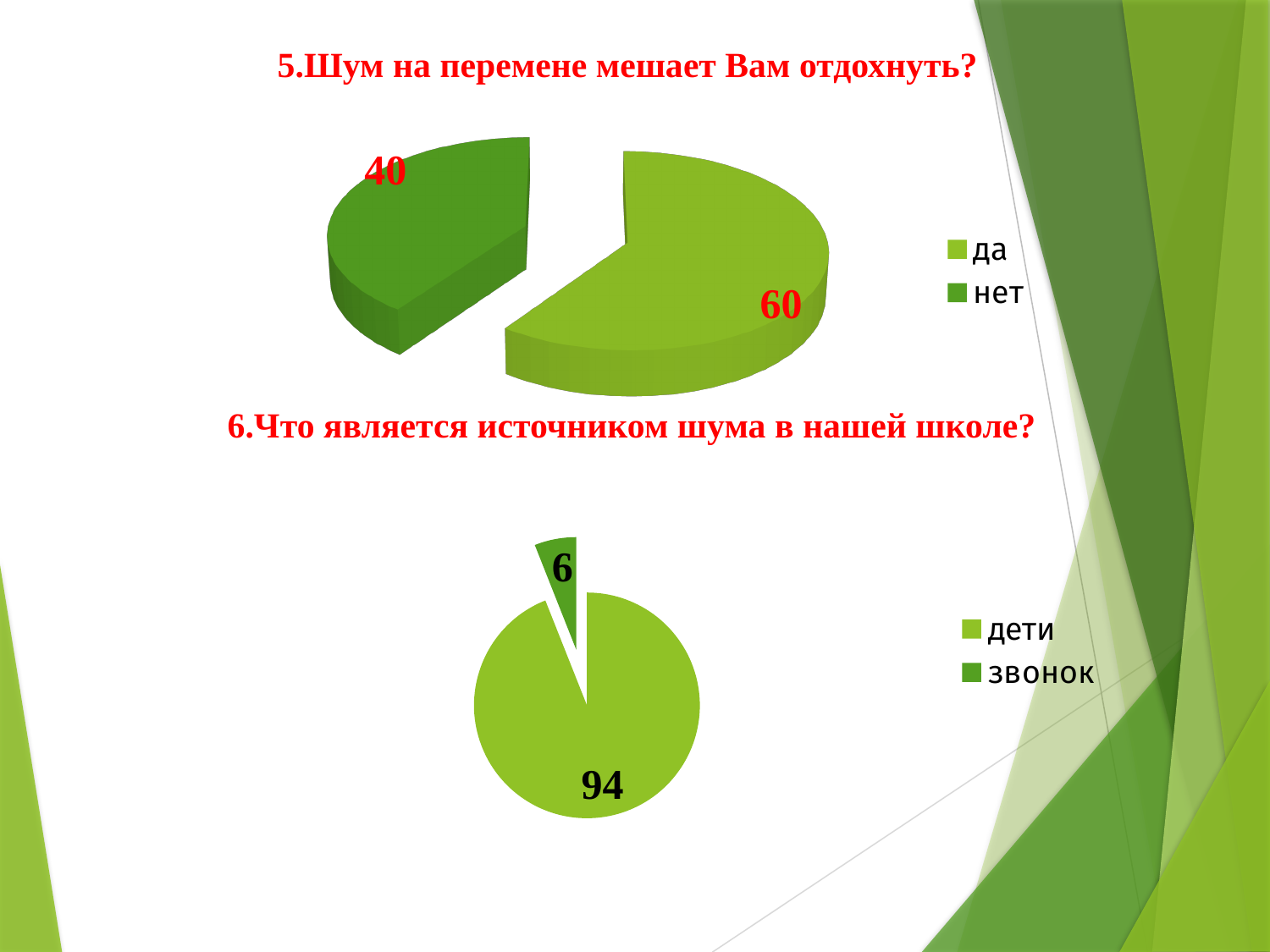

5.Шум на перемене мешает Вам отдохнуть?

[unsupported chart]

6.Что является источником шума в нашей школе?

### Chart

| Category |  2 |
|---|---|
| дети | 94.0 |
| звонок | 6.0 |
|   | 0.0 |
|   | 0.0 |